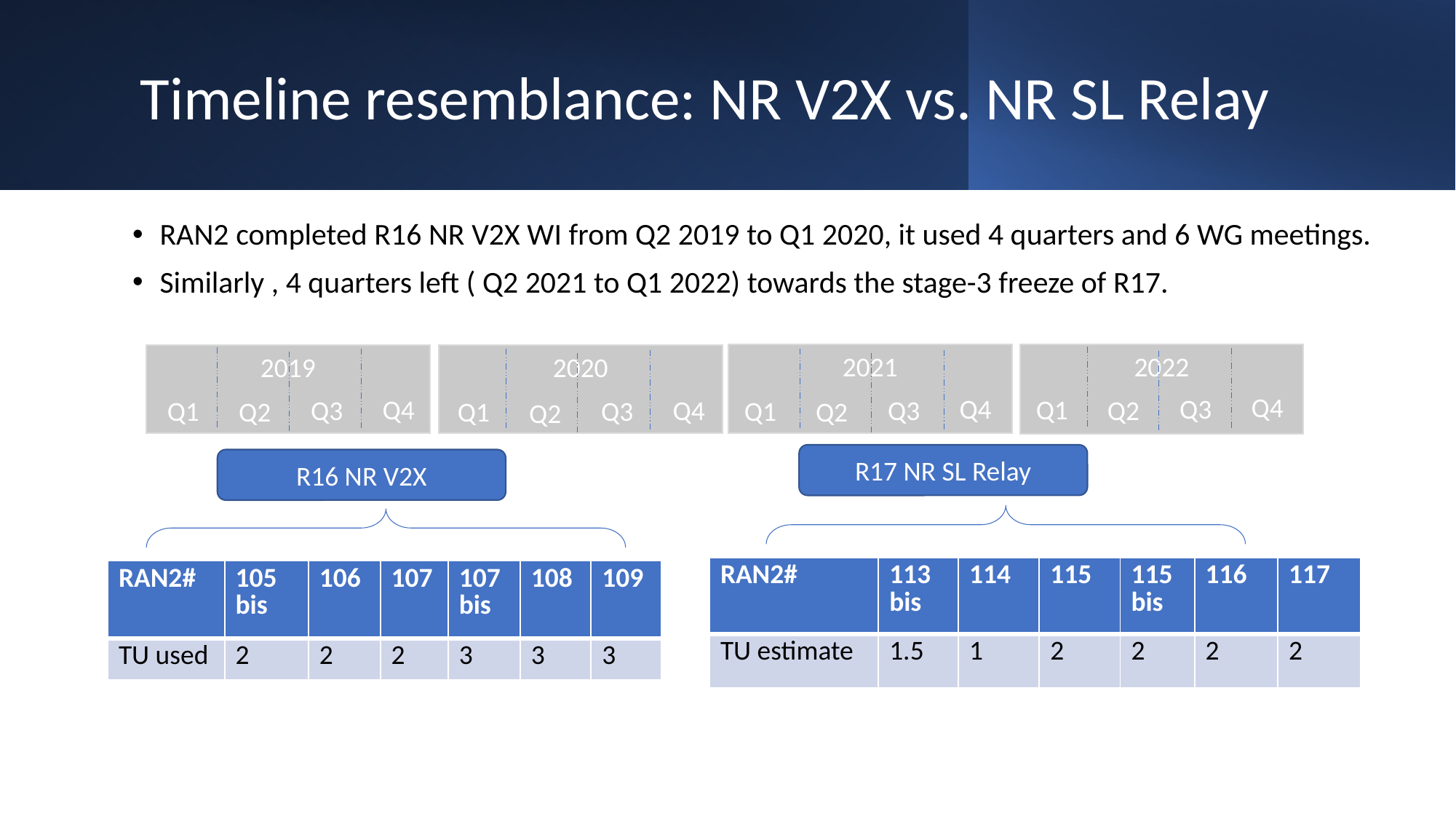

# Timeline resemblance: NR V2X vs. NR SL Relay
RAN2 completed R16 NR V2X WI from Q2 2019 to Q1 2020, it used 4 quarters and 6 WG meetings.
Similarly , 4 quarters left ( Q2 2021 to Q1 2022) towards the stage-3 freeze of R17.

2021
2022
2020
2019
Q4
Q3
Q4
Q4
Q1
Q4
Q2
Q3
Q3
Q1
Q1
Q3
Q2
Q2
Q1
Q2
R17 NR SL Relay
R16 NR V2X
| RAN2# | 113 bis | 114 | 115 | 115bis | 116 | 117 |
| --- | --- | --- | --- | --- | --- | --- |
| TU estimate | 1.5 | 1 | 2 | 2 | 2 | 2 |
| RAN2# | 105 bis | 106 | 107 | 107bis | 108 | 109 |
| --- | --- | --- | --- | --- | --- | --- |
| TU used | 2 | 2 | 2 | 3 | 3 | 3 |